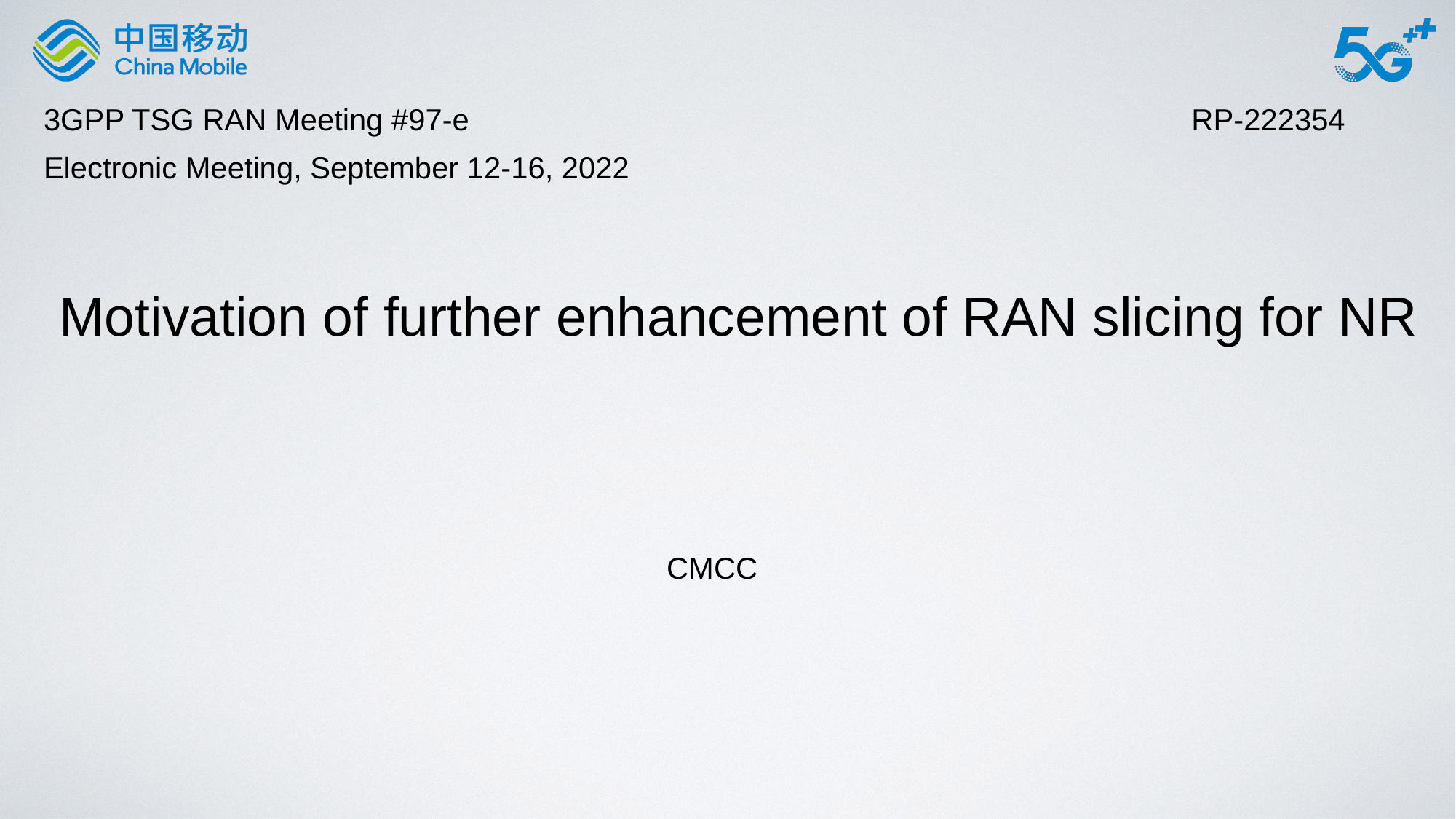

3GPP TSG RAN Meeting #97-e	                                                                                     RP-222354
Electronic Meeting, September 12-16, 2022
Motivation of further enhancement of RAN slicing for NR
CMCC